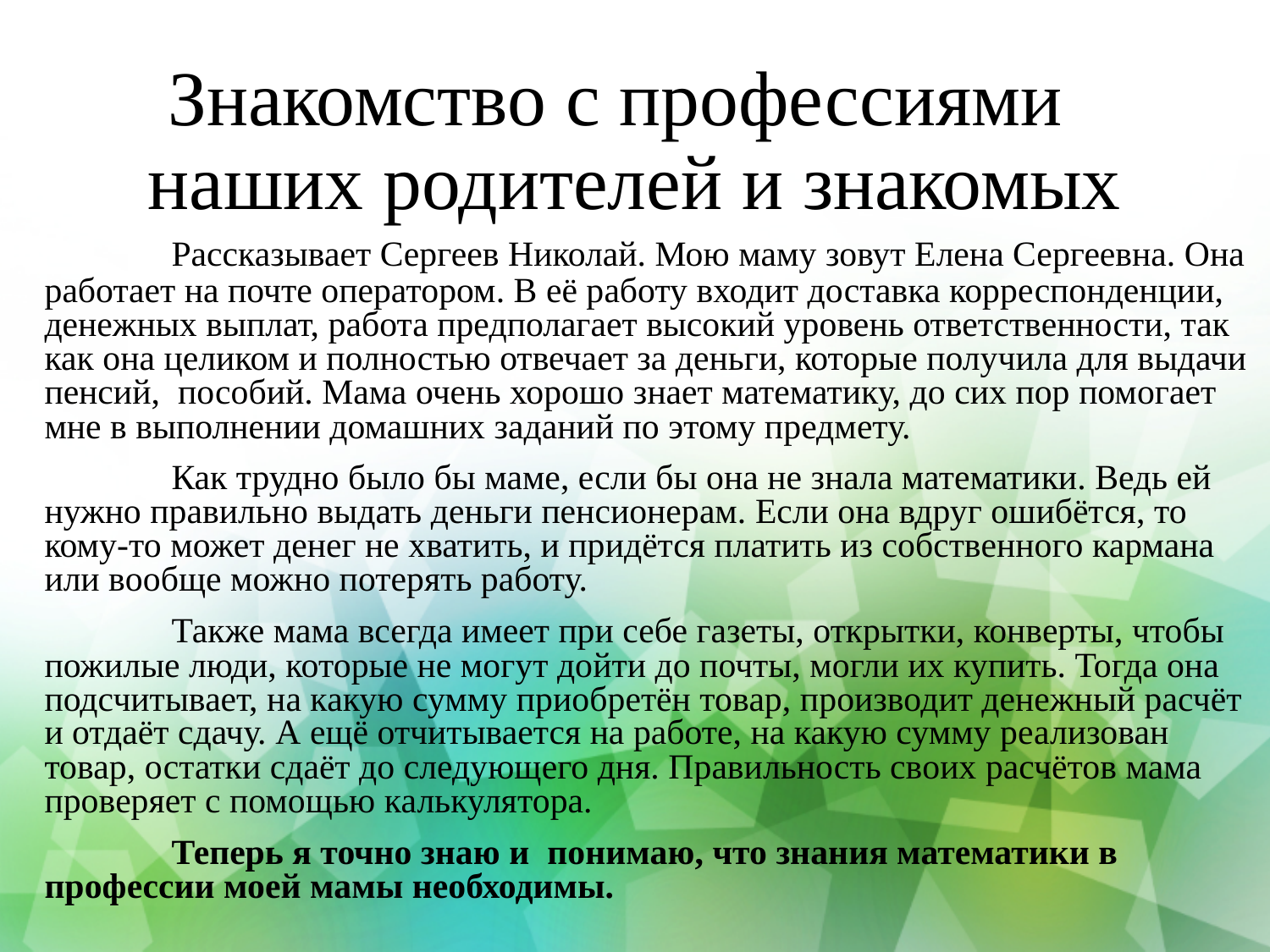

# Знакомство с профессиями   наших родителей и знакомых
		Рассказывает Сергеев Николай. Мою маму зовут Елена Сергеевна. Она работает на почте оператором. В её работу входит доставка корреспонденции, денежных выплат, работа предполагает высокий уровень ответственности, так как она целиком и полностью отвечает за деньги, которые получила для выдачи пенсий,  пособий. Мама очень хорошо знает математику, до сих пор помогает мне в выполнении домашних заданий по этому предмету.
		Как трудно было бы маме, если бы она не знала математики. Ведь ей нужно правильно выдать деньги пенсионерам. Если она вдруг ошибётся, то кому-то может денег не хватить, и придётся платить из собственного кармана или вообще можно потерять работу.
		Также мама всегда имеет при себе газеты, открытки, конверты, чтобы пожилые люди, которые не могут дойти до почты, могли их купить. Тогда она подсчитывает, на какую сумму приобретён товар, производит денежный расчёт и отдаёт сдачу. А ещё отчитывается на работе, на какую сумму реализован товар, остатки сдаёт до следующего дня. Правильность своих расчётов мама проверяет с помощью калькулятора.
		Теперь я точно знаю и  понимаю, что знания математики в профессии моей мамы необходимы.